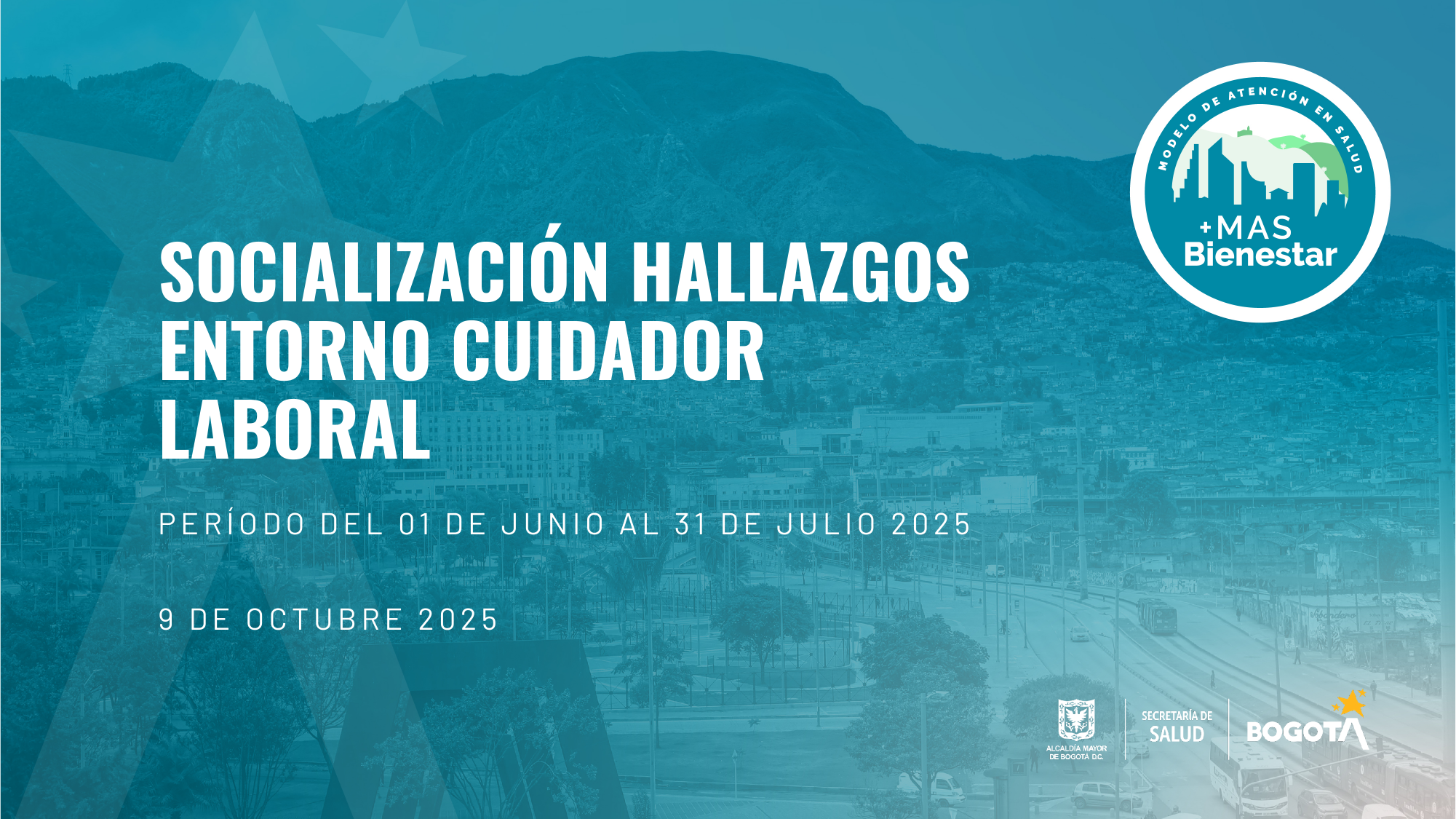

# SOCIALIZACIÓN HALLAZGOS ENTORNO CUIDADOR LABORAL
PERÍODO DEL 01 DE JUNIO AL 31 DE JULIO 2025

9 DE OCTUBRE 2025